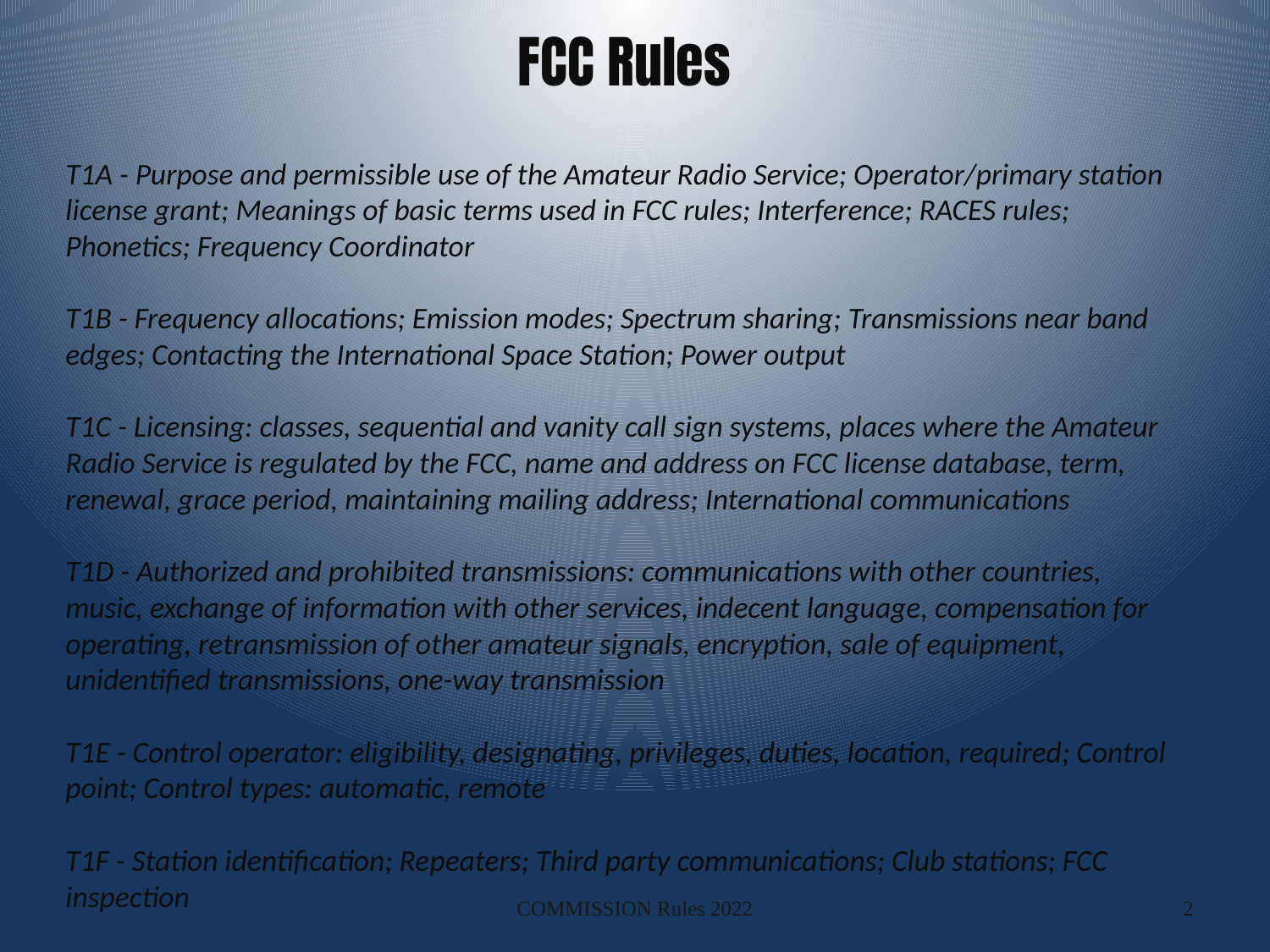

# FCC Rules
T1A - Purpose and permissible use of the Amateur Radio Service; Operator/primary station license grant; Meanings of basic terms used in FCC rules; Interference; RACES rules; Phonetics; Frequency Coordinator

T1B - Frequency allocations; Emission modes; Spectrum sharing; Transmissions near band edges; Contacting the International Space Station; Power output

T1C - Licensing: classes, sequential and vanity call sign systems, places where the Amateur Radio Service is regulated by the FCC, name and address on FCC license database, term, renewal, grace period, maintaining mailing address; International communications

T1D - Authorized and prohibited transmissions: communications with other countries, music, exchange of information with other services, indecent language, compensation for operating, retransmission of other amateur signals, encryption, sale of equipment, unidentified transmissions, one-way transmission

T1E - Control operator: eligibility, designating, privileges, duties, location, required; Control point; Control types: automatic, remote

T1F - Station identification; Repeaters; Third party communications; Club stations; FCC inspection

COMMISSION Rules 2022
2